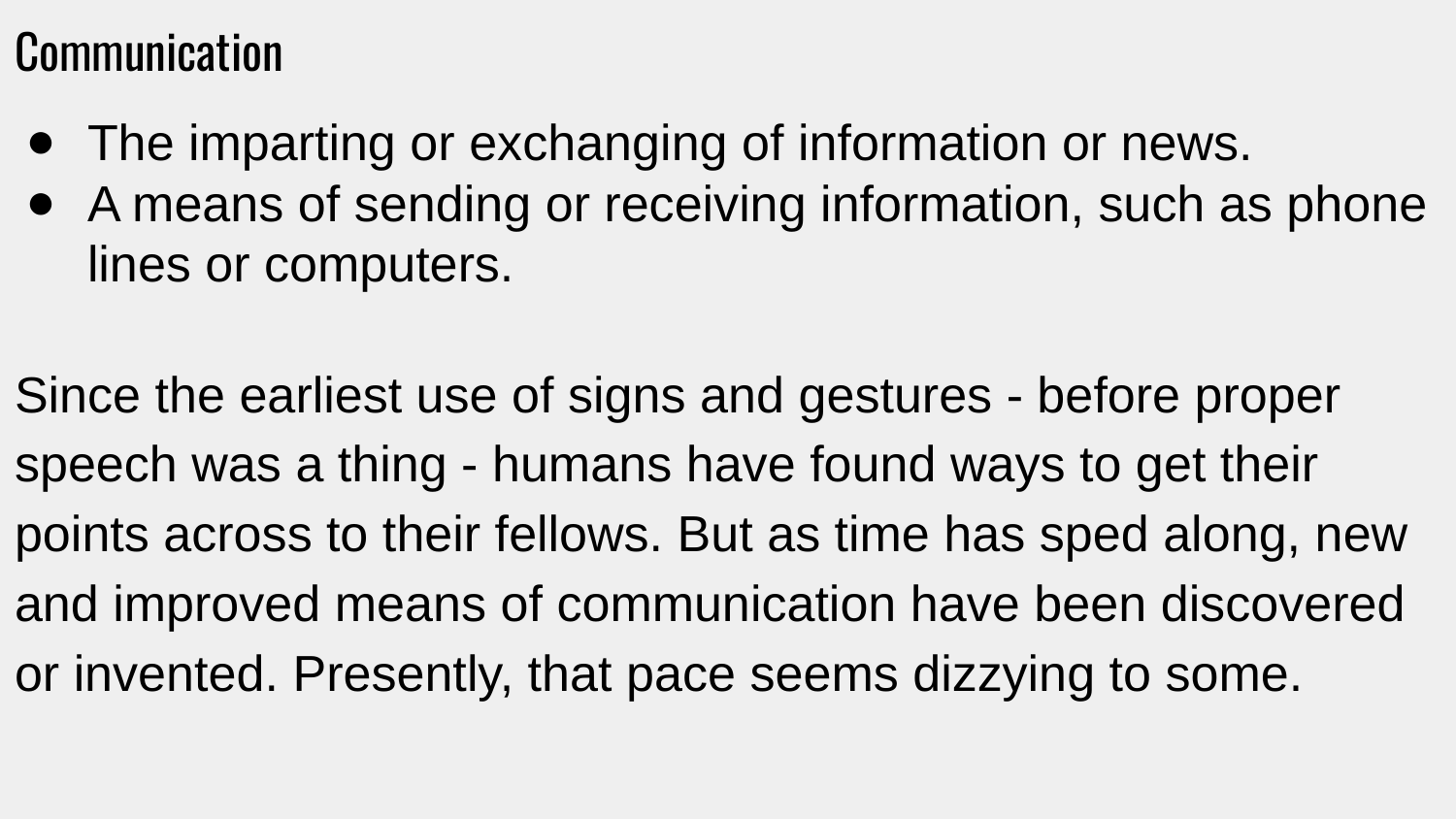

Communication
The imparting or exchanging of information or news.
A means of sending or receiving information, such as phone lines or computers.

Since the earliest use of signs and gestures - before proper speech was a thing - humans have found ways to get their points across to their fellows. But as time has sped along, new and improved means of communication have been discovered or invented. Presently, that pace seems dizzying to some.